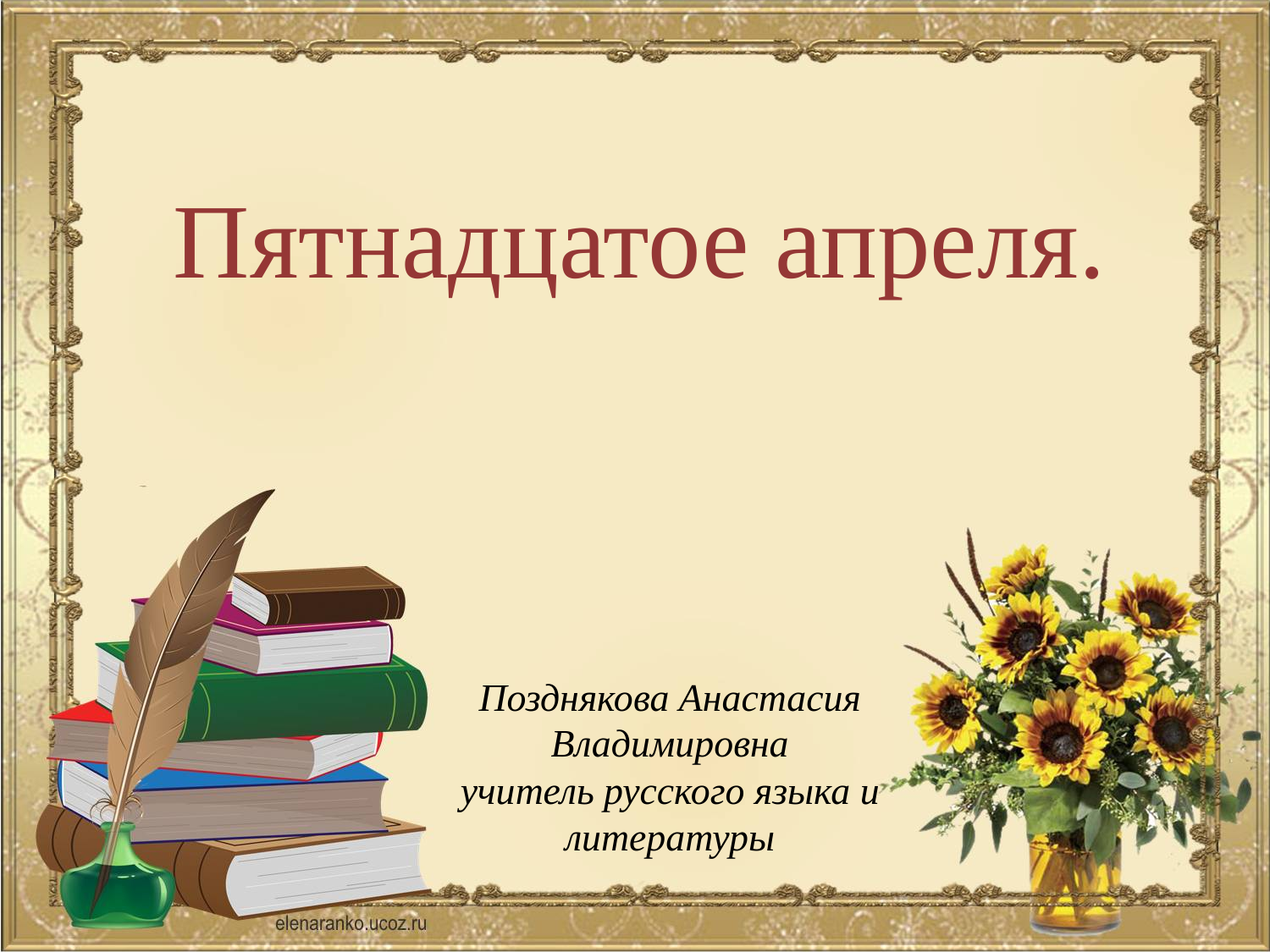

Пятнадцатое апреля.
Позднякова Анастасия Владимировна
учитель русского языка и литературы